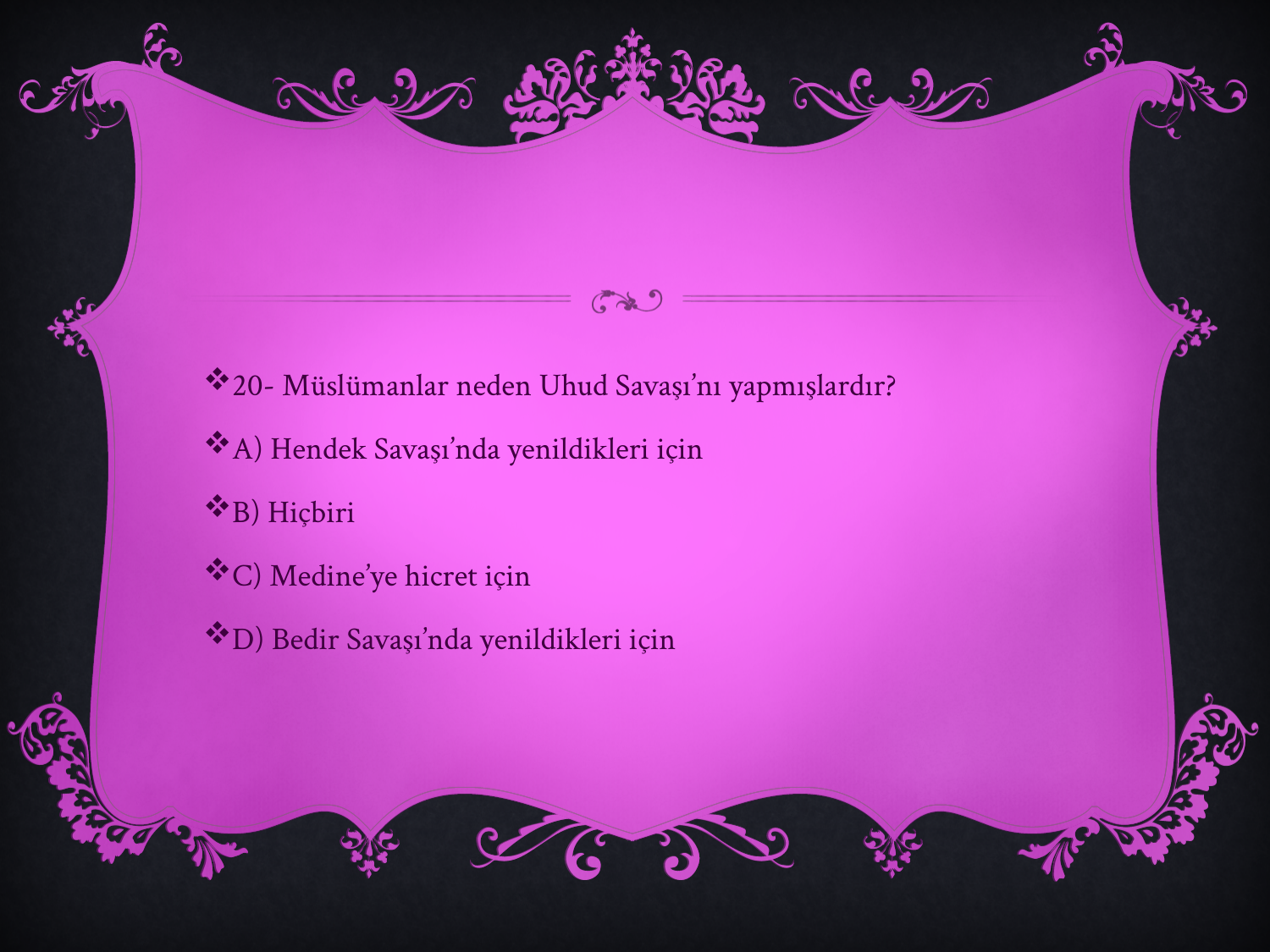

#
20- Müslümanlar neden Uhud Savaşı’nı yapmışlardır?
A) Hendek Savaşı’nda yenildikleri için
B) Hiçbiri
C) Medine’ye hicret için
D) Bedir Savaşı’nda yenildikleri için